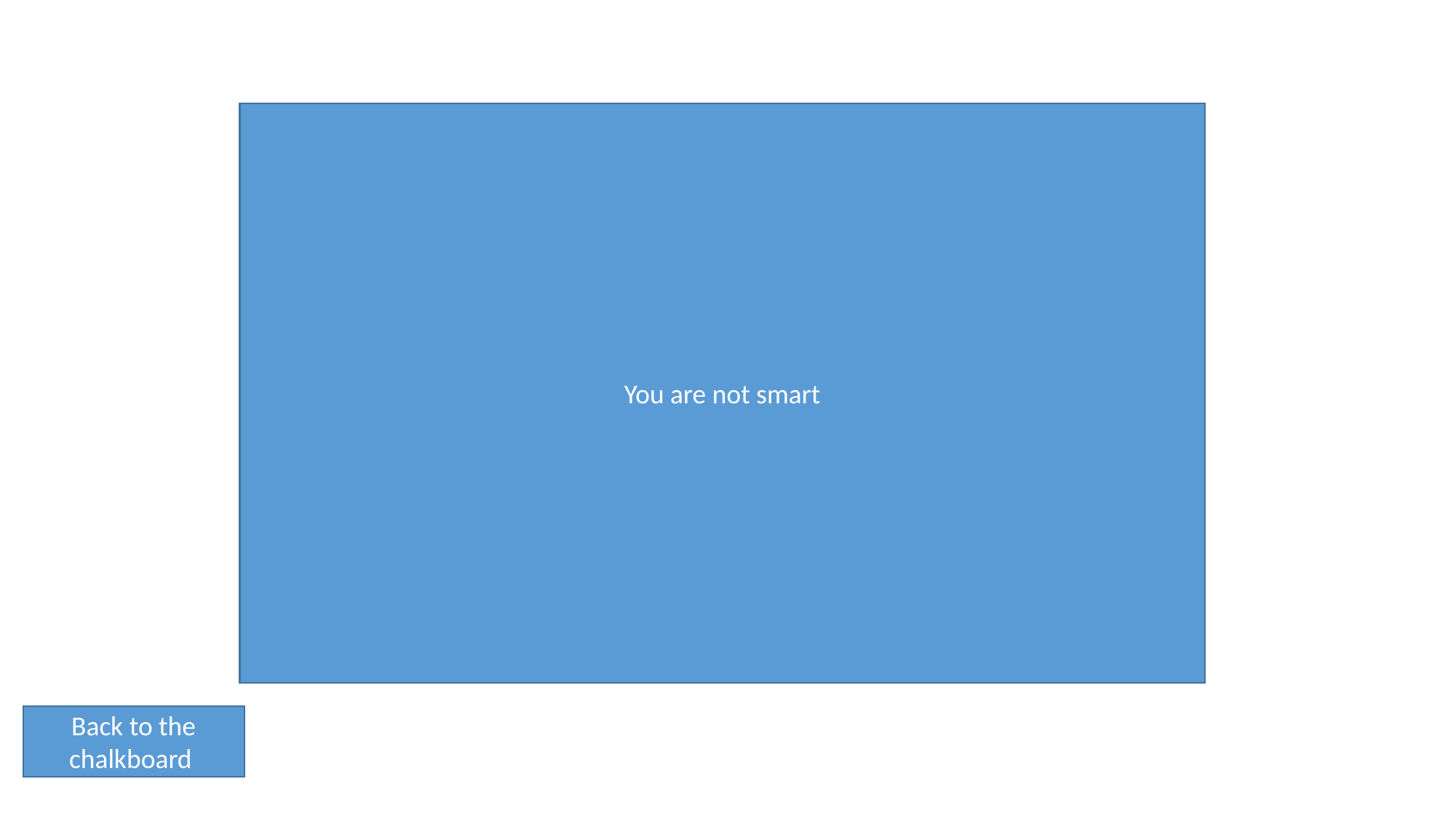

#
You are not smart

Back to the chalkboard